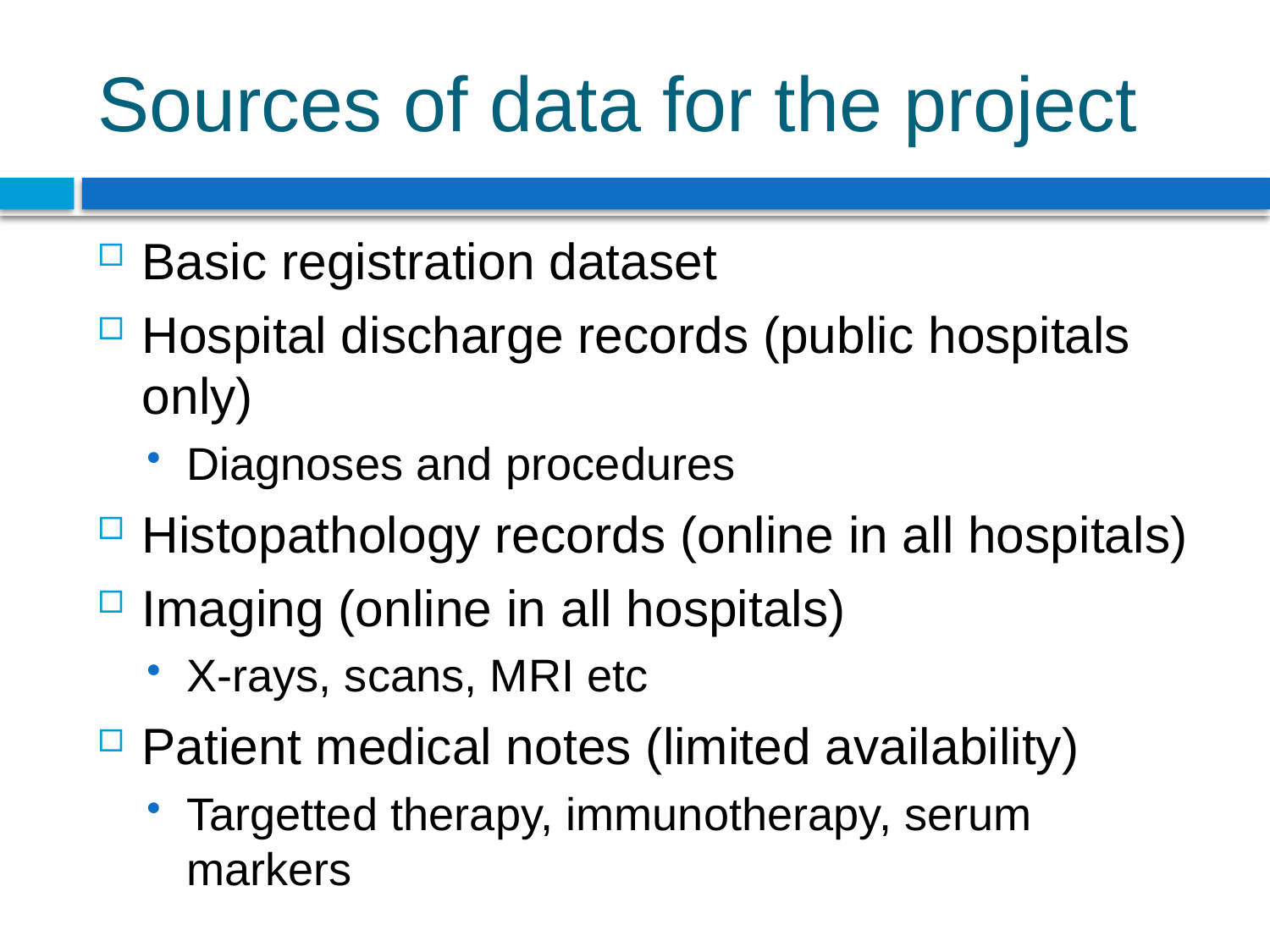

# Sources of data for the project
Basic registration dataset
Hospital discharge records (public hospitals only)
Diagnoses and procedures
Histopathology records (online in all hospitals)
Imaging (online in all hospitals)
X-rays, scans, MRI etc
Patient medical notes (limited availability)
Targetted therapy, immunotherapy, serum markers